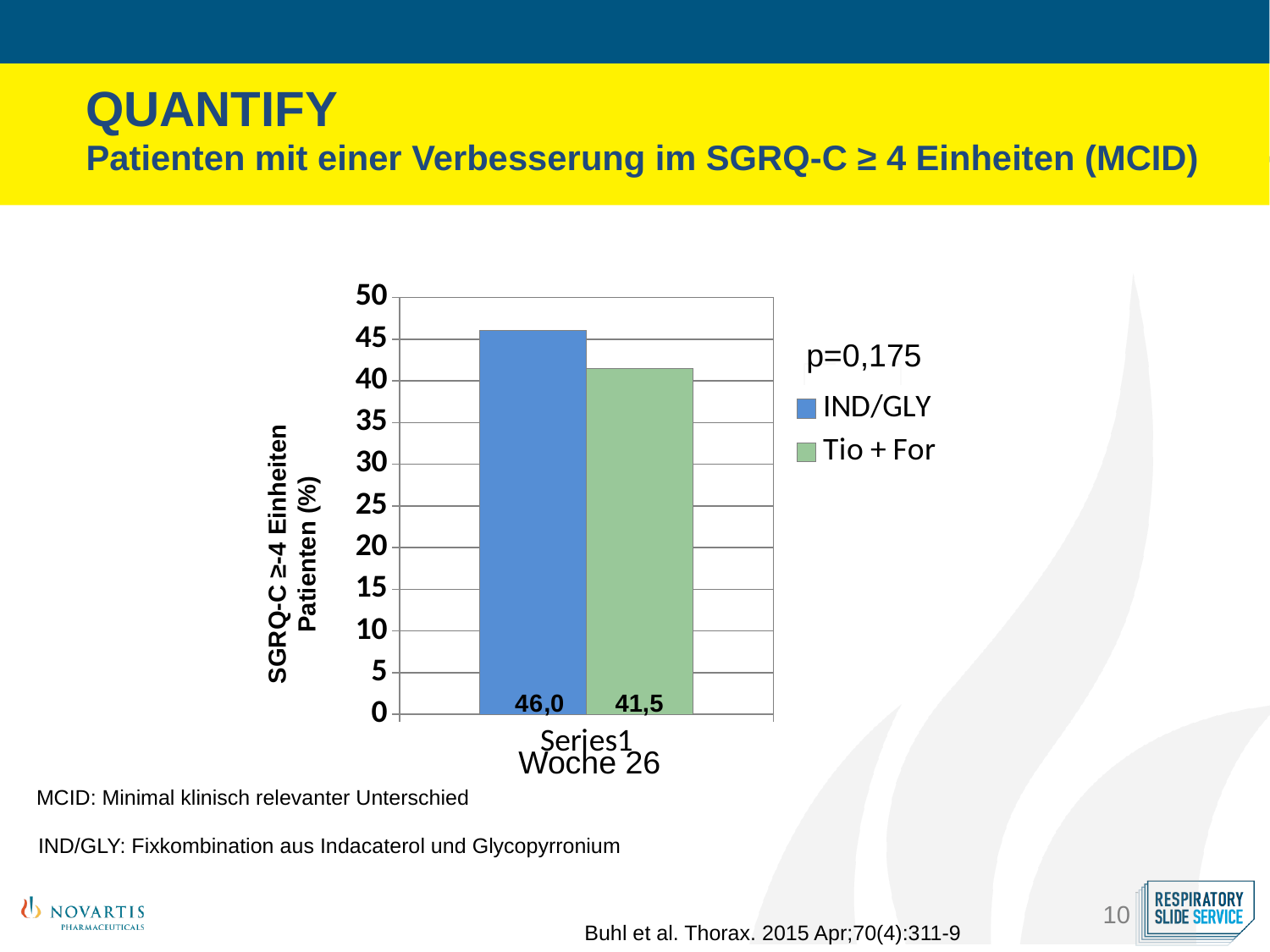

QUANTIFY
Patienten mit einer Verbesserung im SGRQ-C ≥ 4 Einheiten (MCID)

### Chart

| Category | IND/GLY | Tio + For |
|---|---|---|
|  | 46.0 | 41.5 |
SGRQ-C ≥-4 Einheiten
Patienten (%)
p=0,175
41,5
41,5

Woche 26
MCID: Minimal klinisch relevanter Unterschied
IND/GLY: Fixkombination aus Indacaterol und Glycopyrronium
Buhl et al. Thorax. 2015 Apr;70(4):311-9